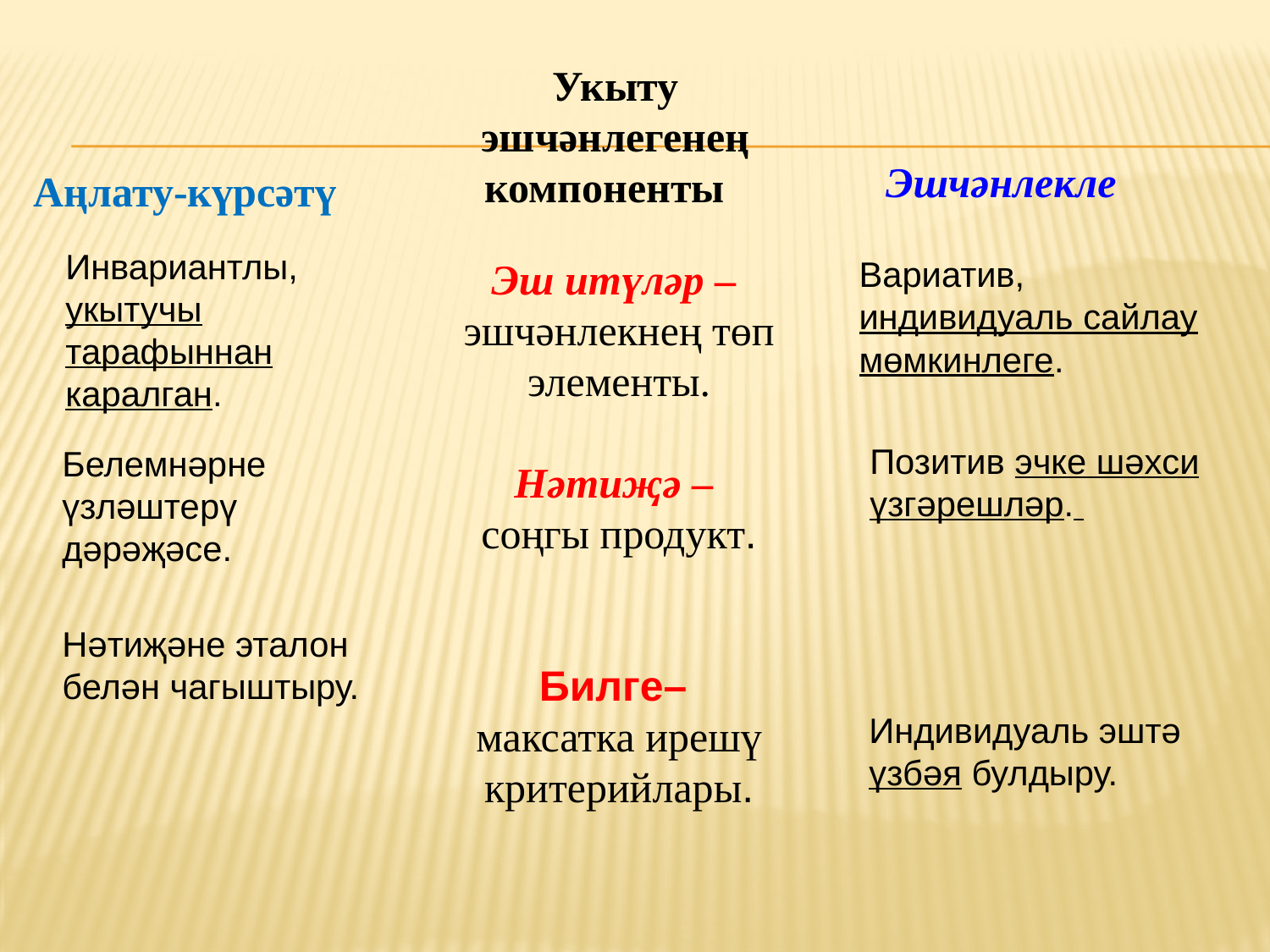

Укыту эшчәнлегенең
компоненты

Эшчәнлекле

Аңлату-күрсәтү

Эш итүләр –
эшчәнлекнең төп элементы.

Нәтиҗә –
соңгы продукт.

Билге–
максатка ирешү критерийлары.
Вариатив, индивидуаль сайлау мөмкинлеге.
Инвариантлы, укытучы тарафыннан
каралган.
Позитив эчке шәхси үзгәрешләр.
Белемнәрне үзләштерү дәрәҗәсе.
Нәтиҗәне эталон
белән чагыштыру.
Индивидуаль эштә
үзбәя булдыру.